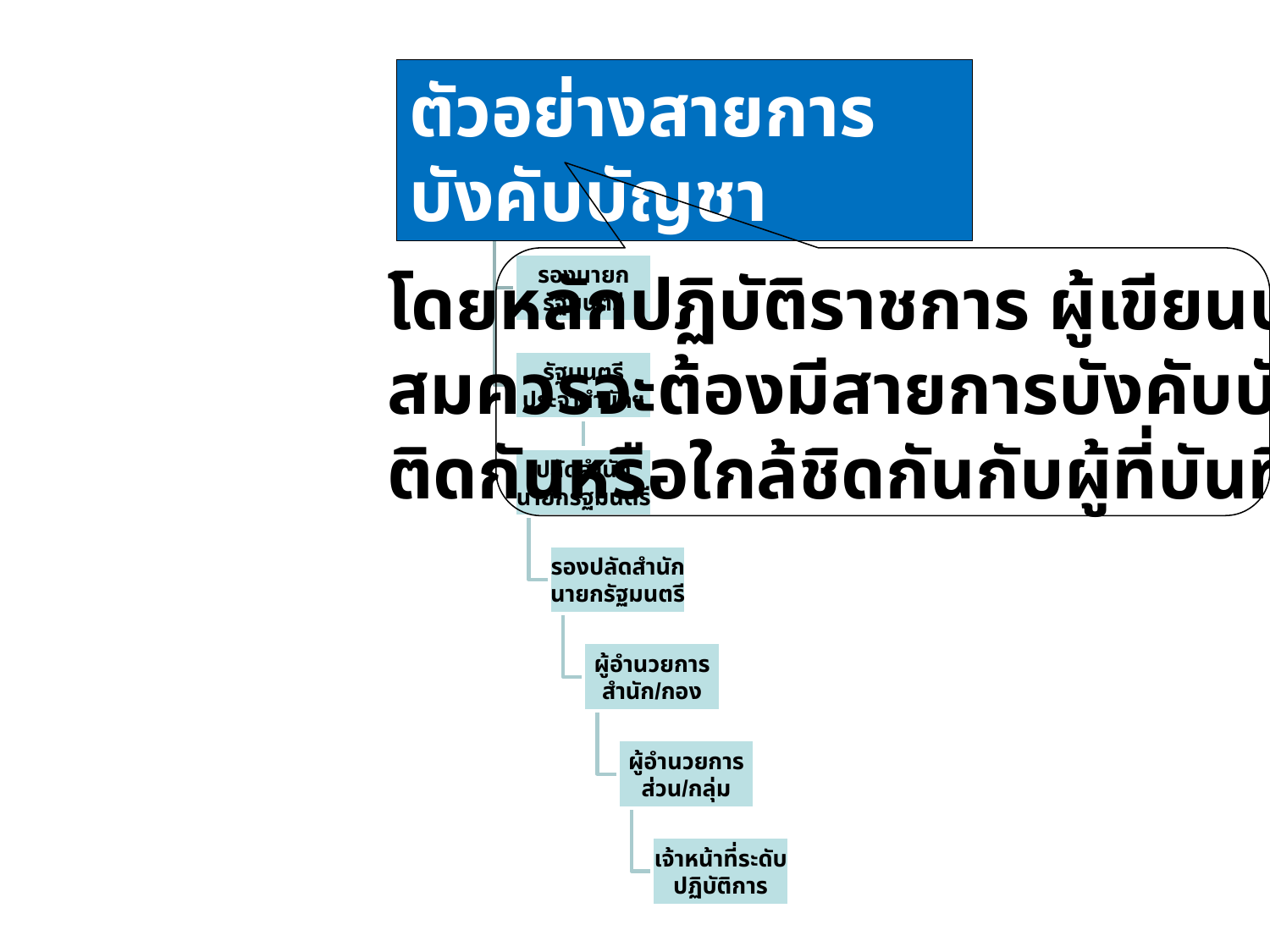

ตัวอย่างสายการบังคับบัญชา
นายกรัฐมนตรี
รองนายกรัฐมนตรี
รัฐมนตรีประจำสำนักฯ
ปลัดสำนักนายกรัฐมนตรี
รองปลัดสำนักนายกรัฐมนตรี
ผู้อำนวยการสำนัก/กอง
ผู้อำนวยการส่วน/กลุ่ม
เจ้าหน้าที่ระดับปฏิบัติการ

โดยหลักปฏิบัติราชการ ผู้เขียนบันทึก
สมควรจะต้องมีสายการบังคับบัญชา
ติดกันหรือใกล้ชิดกันกับผู้ที่บันทึกถึง